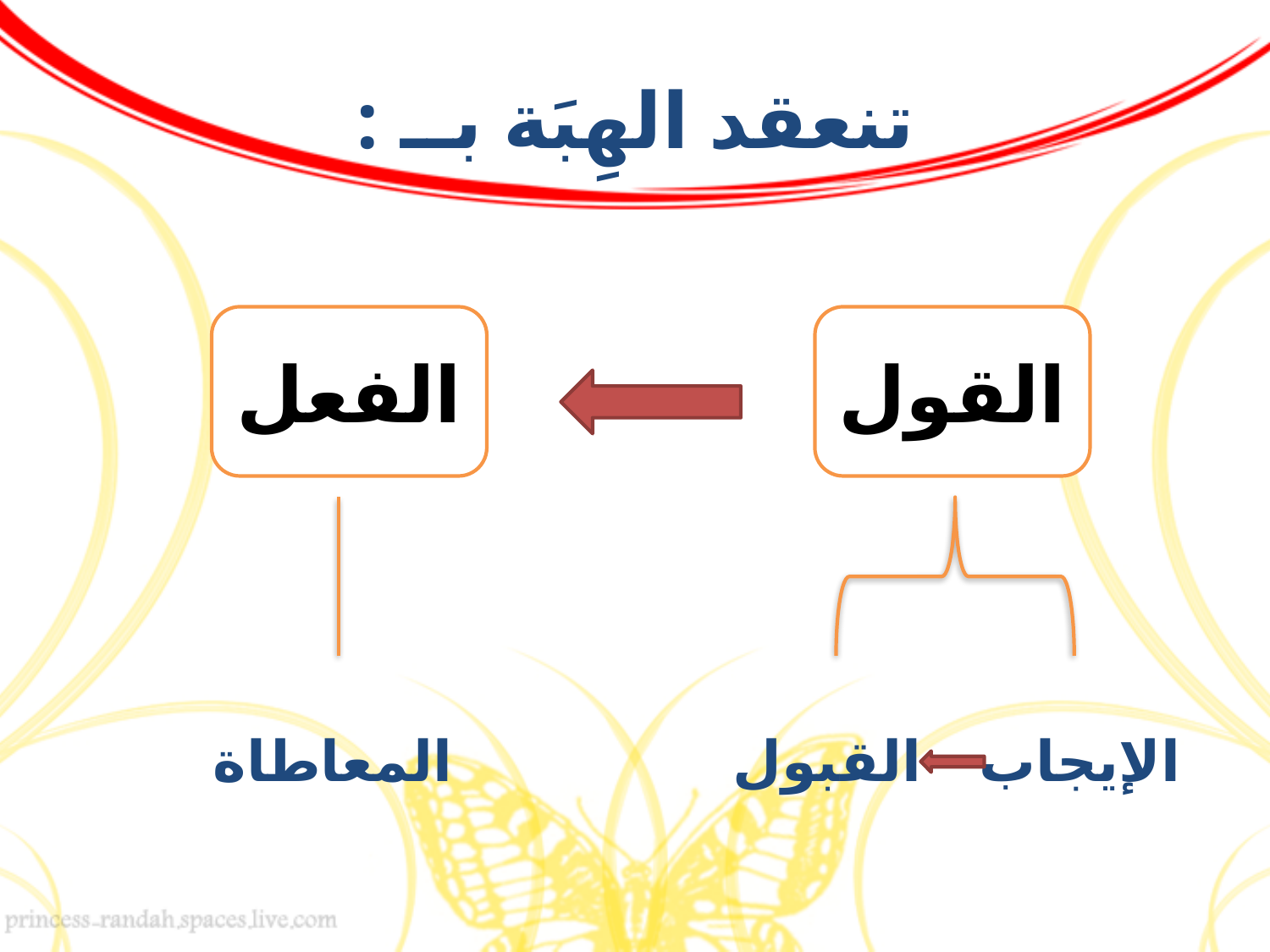

# تنعقد الهِبَة بــ :

الفعل
القول

المعاطاة
القبول
الإيجاب